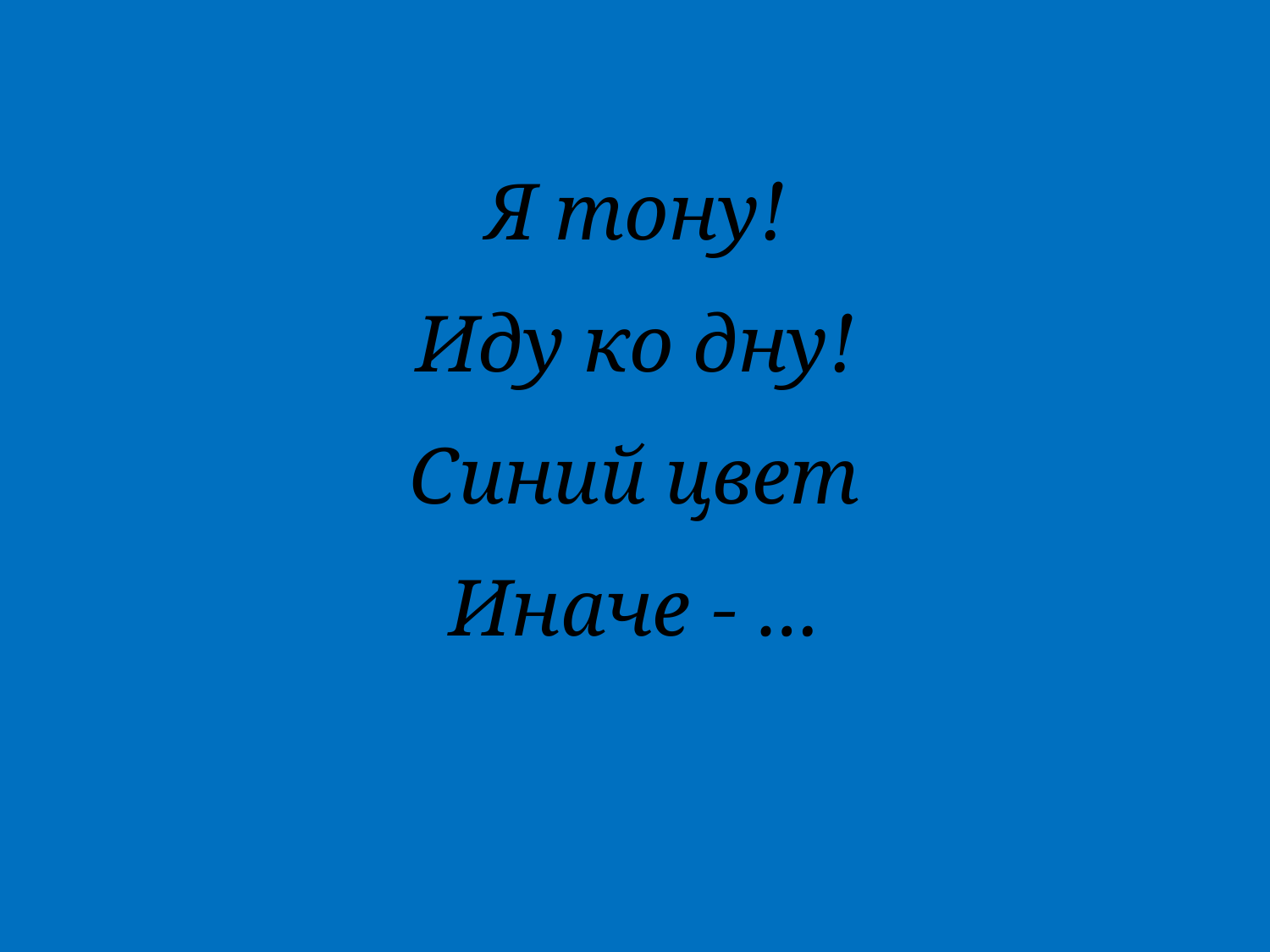

Я тону!
Иду ко дну!
Синий цвет
Иначе - …